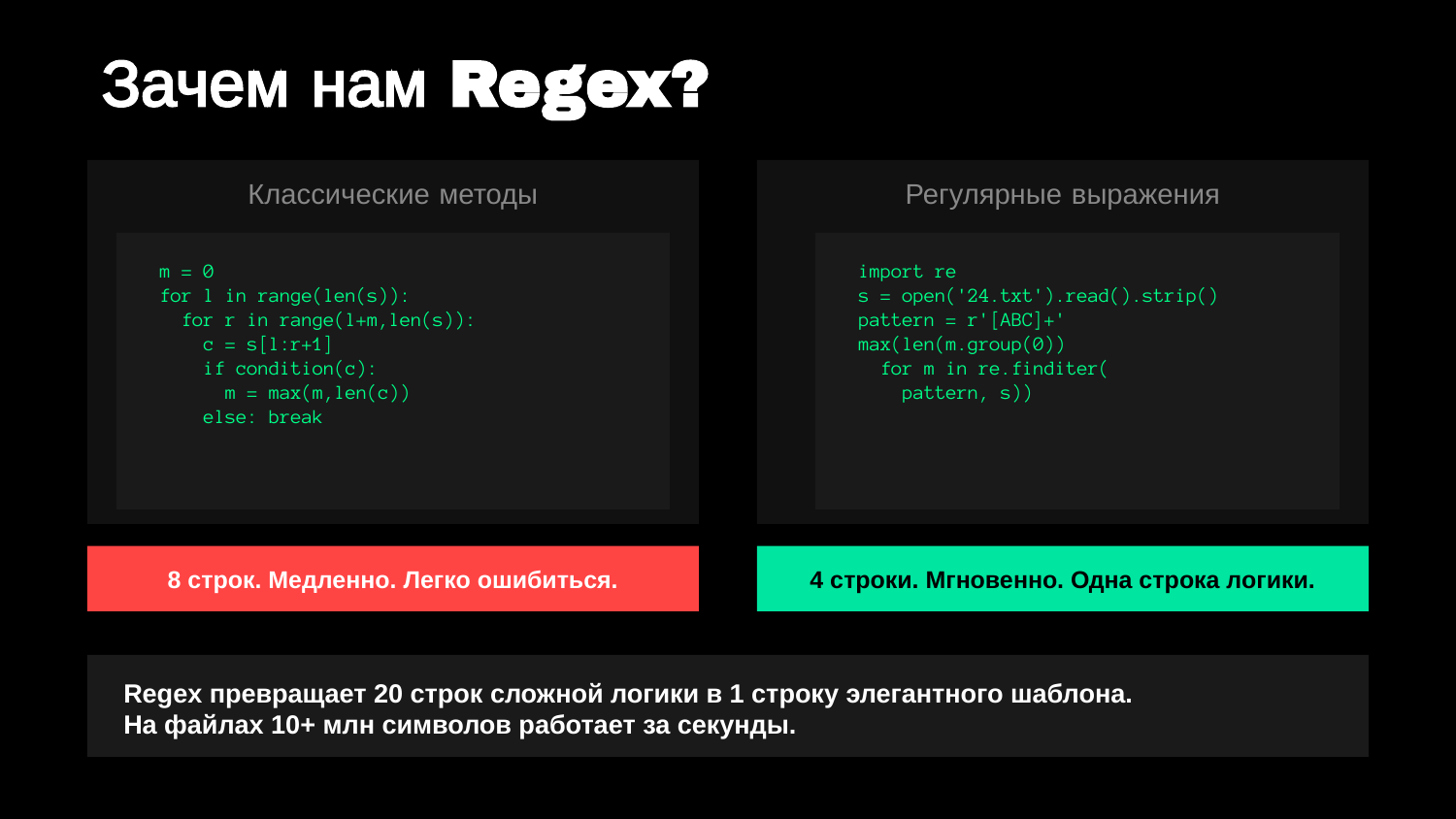

Зачем нам Regex?

Классические методы
Регулярные выражения

m = 0
for l in range(len(s)):
  for r in range(l+m,len(s)):
    c = s[l:r+1]
    if condition(c):
      m = max(m,len(c))
    else: break
import re
s = open('24.txt').read().strip()
pattern = r'[ABC]+'
max(len(m.group(0))
  for m in re.finditer(
    pattern, s))

8 строк. Медленно. Легко ошибиться.

4 строки. Мгновенно. Одна строка логики.

Regex превращает 20 строк сложной логики в 1 строку элегантного шаблона.
На файлах 10+ млн символов работает за секунды.